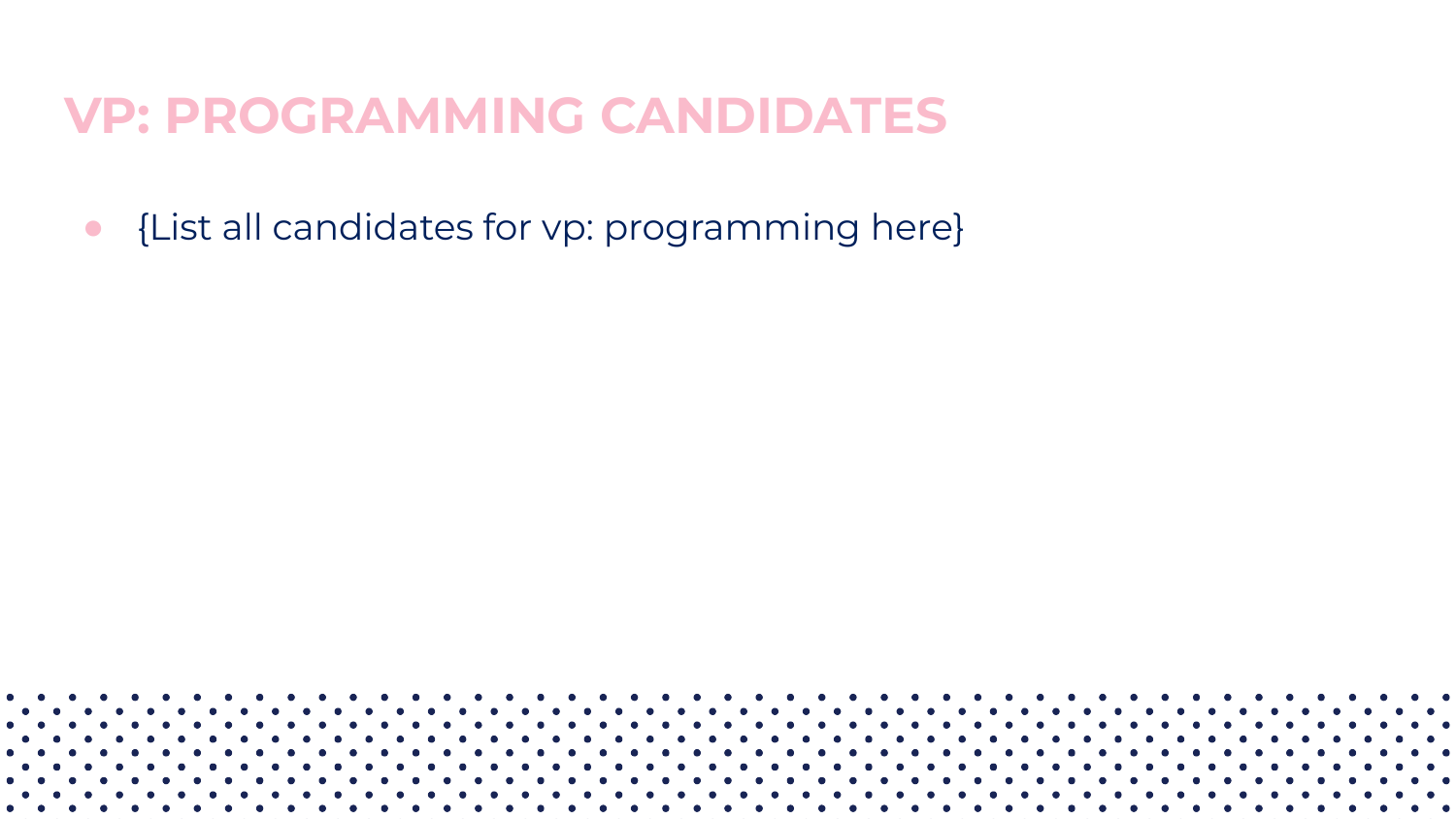

# VP: PROGRAMMING CANDIDATES
{List all candidates for vp: programming here}